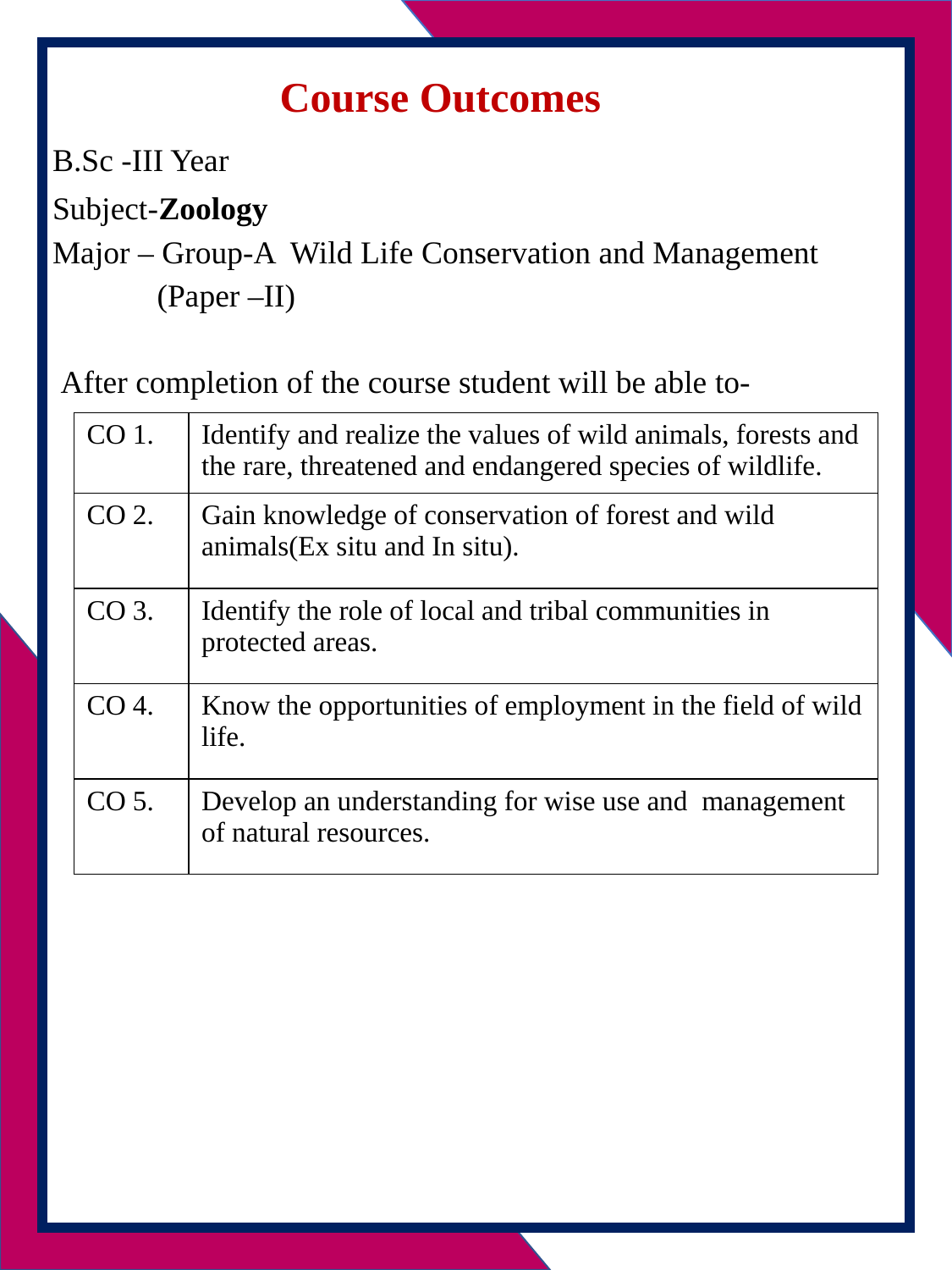

Course Outcomes

     B.Sc -III Year
     Subject-Zoology
     Major – Group-A  Wild Life Conservation and Management
                  (Paper –II)

      After completion of the course student will be able to-

| CO 1. | Identify and realize the values of wild animals, forests and the rare, threatened and endangered species of wildlife. |
| --- | --- |
| CO 2. | Gain knowledge of conservation of forest and wild animals(Ex situ and In situ). |
| CO 3. | Identify the role of local and tribal communities in protected areas. |
| CO 4. | Know the opportunities of employment in the field of wild life. |
| CO 5. | Develop an understanding for wise use and management of natural resources. |